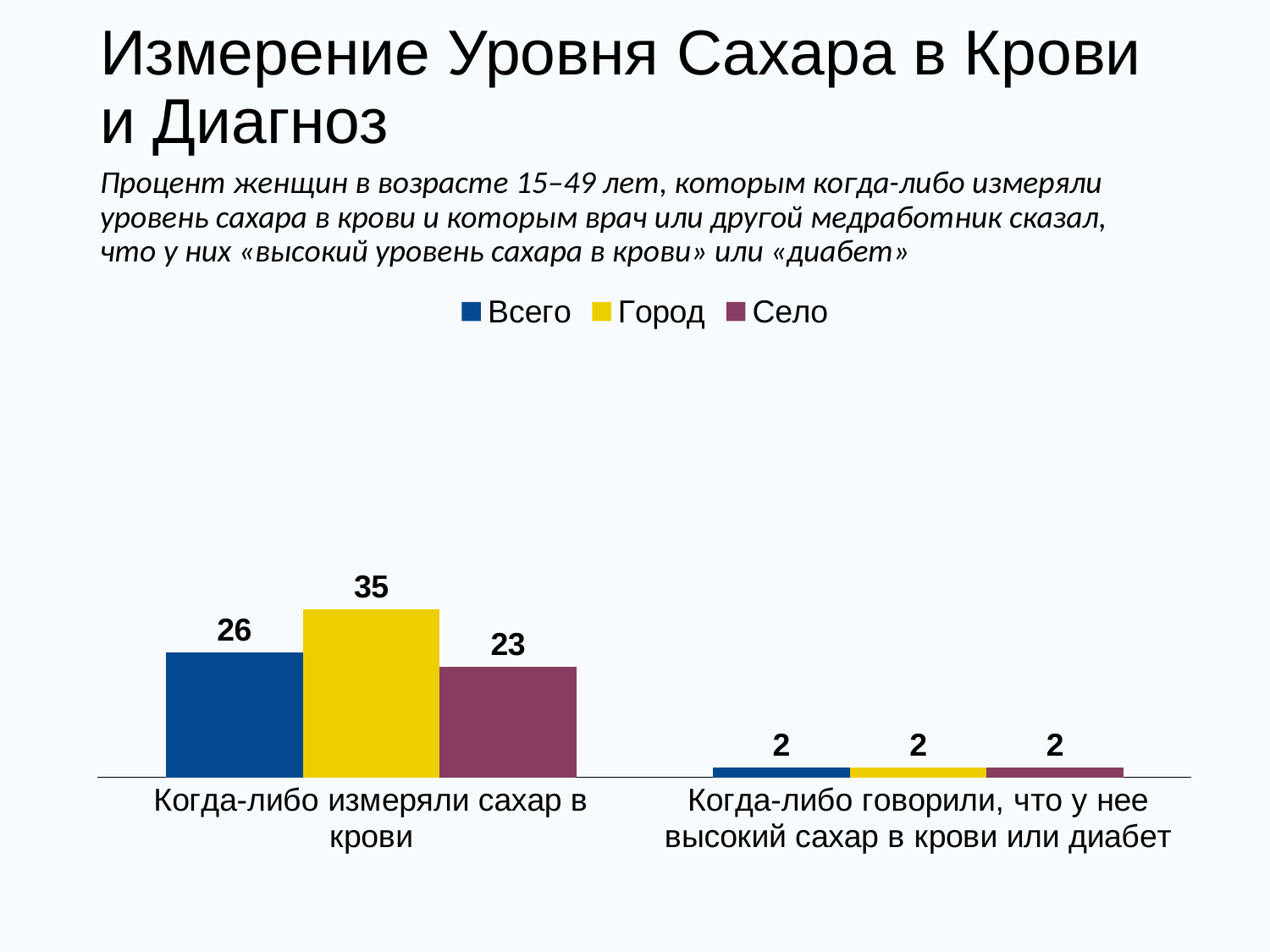

# Измерение Уровня Сахара в Крови и Диагноз
Процент женщин в возрасте 15–49 лет, которым когда-либо измеряли уровень сахара в крови и которым врач или другой медработник сказал, что у них «высокий уровень сахара в крови» или «диабет»

### Chart

| Category | Всего | Город | Село |
|---|---|---|---|
| Когда-либо измеряли сахар в крови | 26.0 | 35.0 | 23.0 |
| Когда-либо говорили, что у нее высокий сахар в крови или диабет | 2.0 | 2.0 | 2.0 |